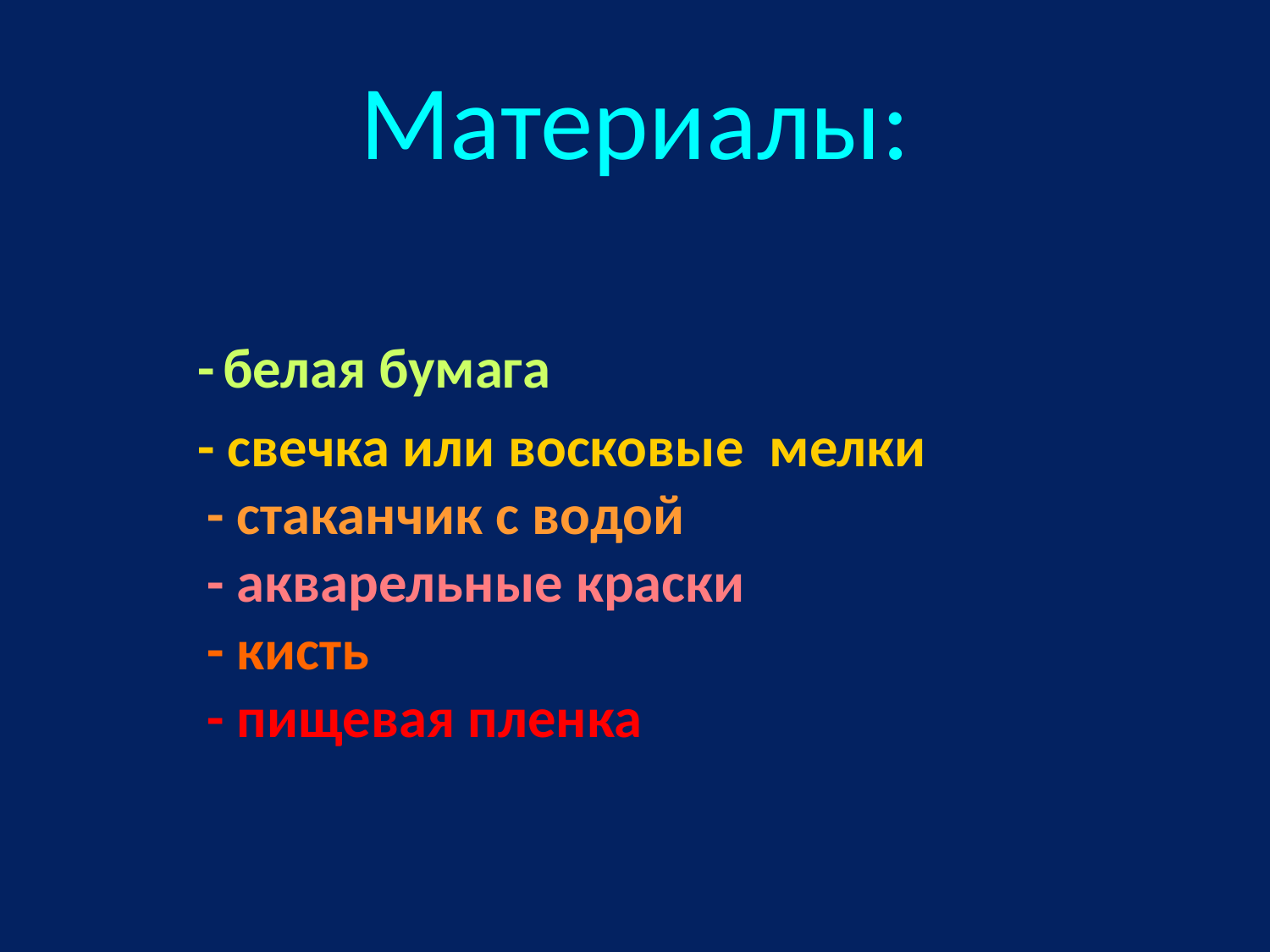

# Материалы:
           - белая бумага
           - свечка или восковые  мелки
        - стаканчик с водой
        - акварельные краски
        - кисть
        - пищевая пленка